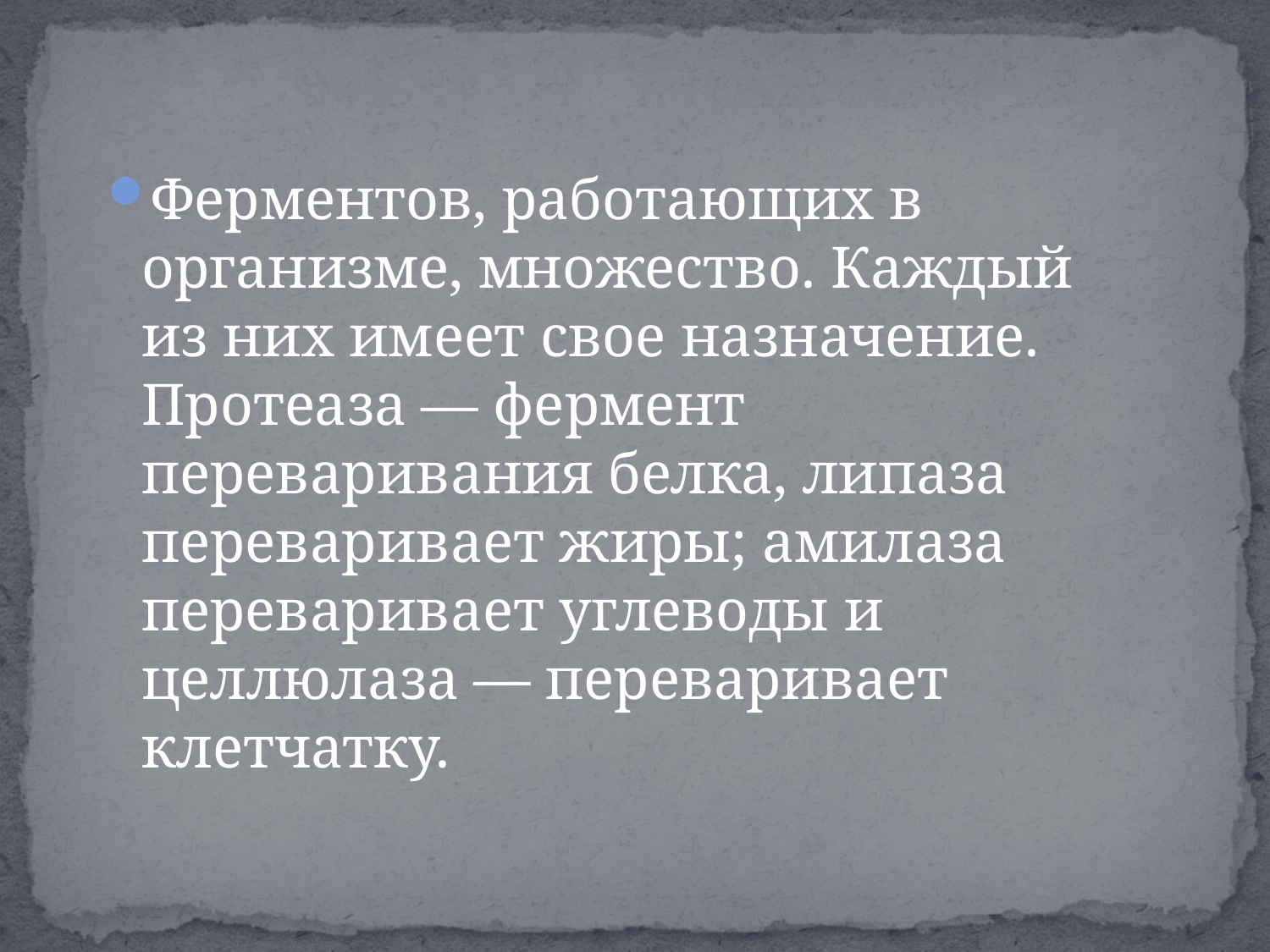

Ферментов, работающих в организме, множество. Каждый из них имеет свое назначение. Протеаза — фермент переваривания белка, липаза переваривает жиры; амилаза переваривает углеводы и целлюлаза — переваривает клетчатку.